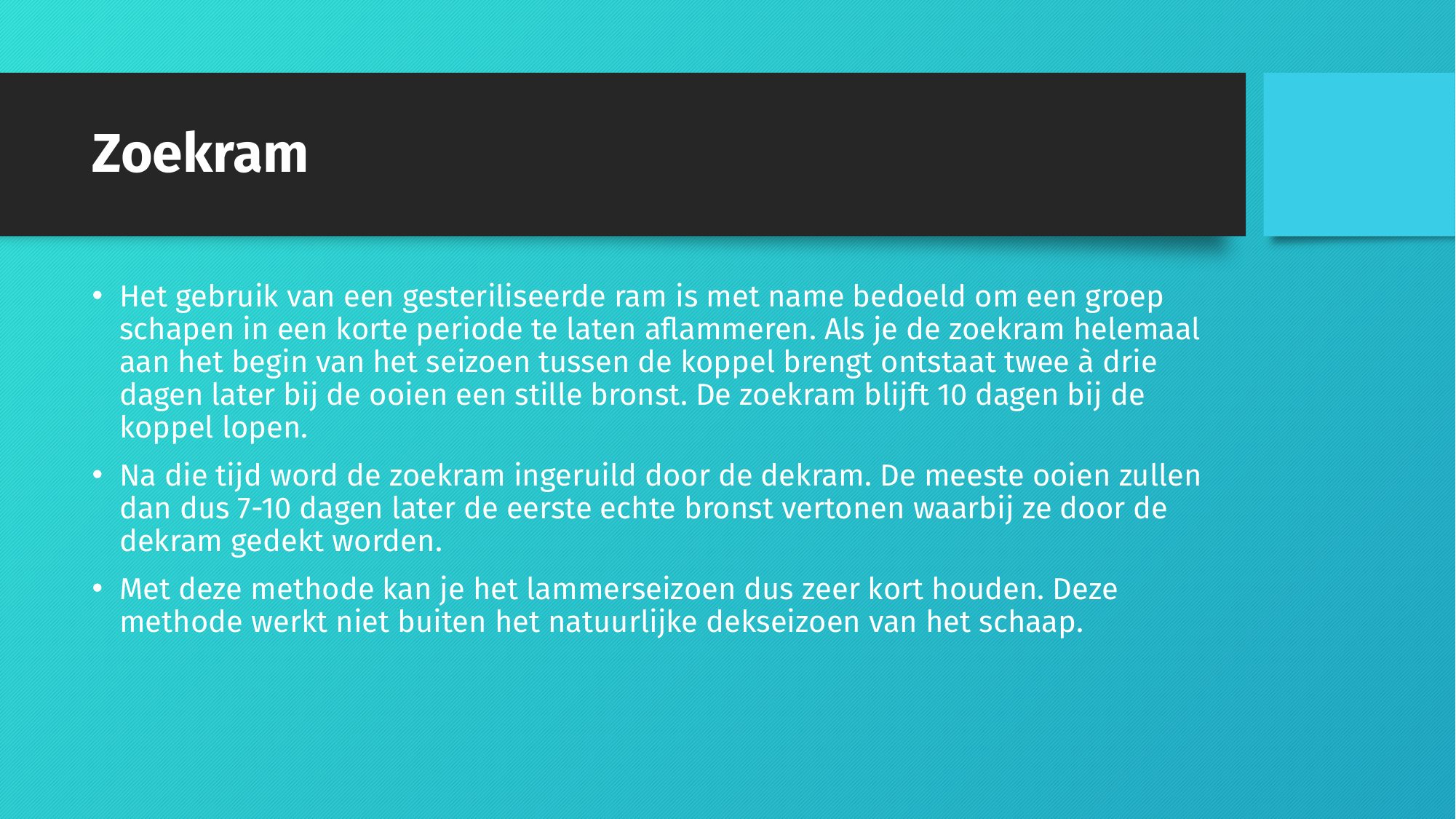

# Zoekram
Het gebruik van een gesteriliseerde ram is met name bedoeld om een groep schapen in een korte periode te laten aflammeren. Als je de zoekram helemaal aan het begin van het seizoen tussen de koppel brengt ontstaat twee à drie dagen later bij de ooien een stille bronst. De zoekram blijft 10 dagen bij de koppel lopen.
Na die tijd word de zoekram ingeruild door de dekram. De meeste ooien zullen dan dus 7-10 dagen later de eerste echte bronst vertonen waarbij ze door de dekram gedekt worden.
Met deze methode kan je het lammerseizoen dus zeer kort houden. Deze methode werkt niet buiten het natuurlijke dekseizoen van het schaap.